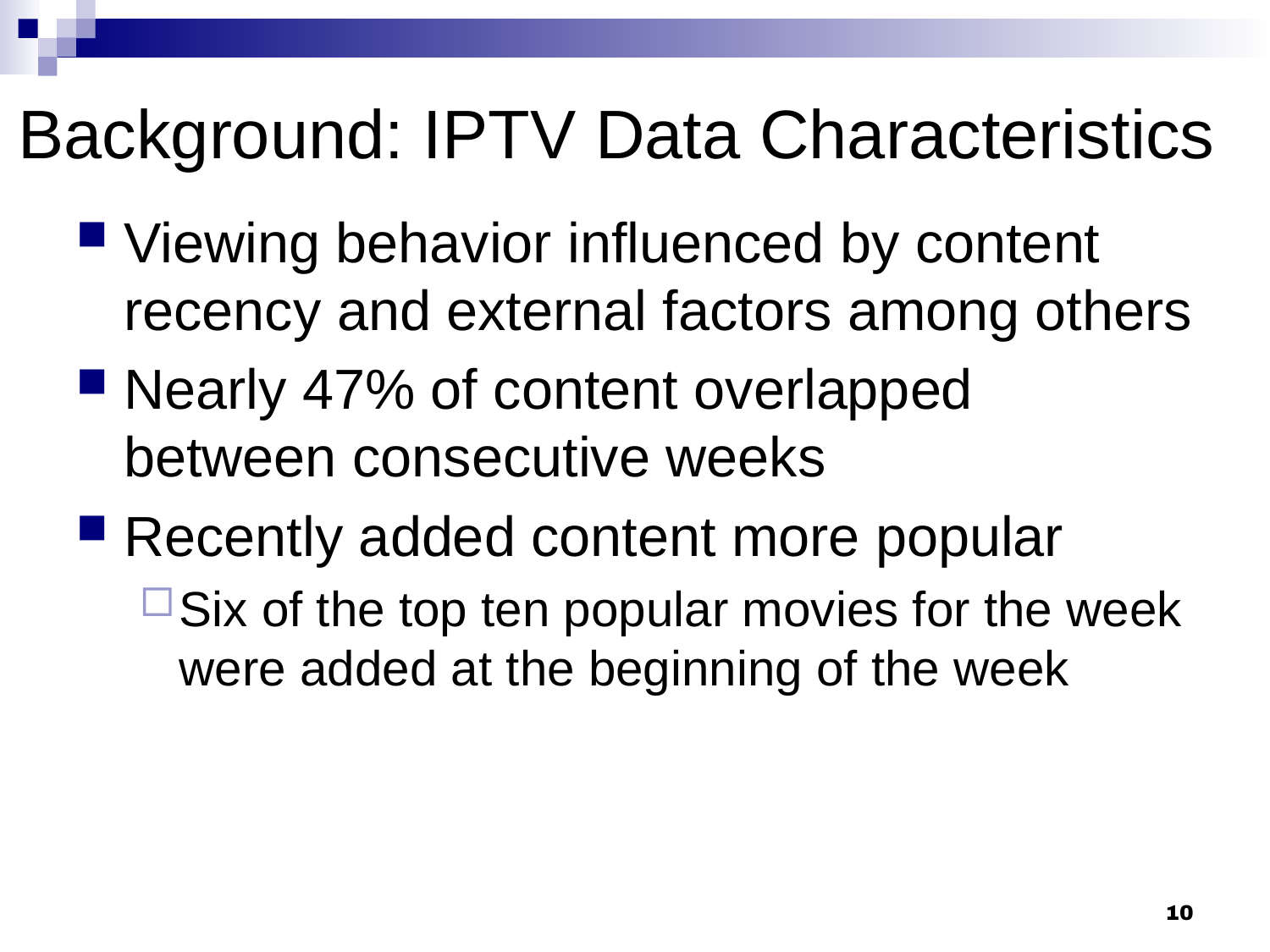

# Background: IPTV Data Characteristics
Viewing behavior influenced by content recency and external factors among others
Nearly 47% of content overlapped between consecutive weeks
Recently added content more popular
Six of the top ten popular movies for the week were added at the beginning of the week
10